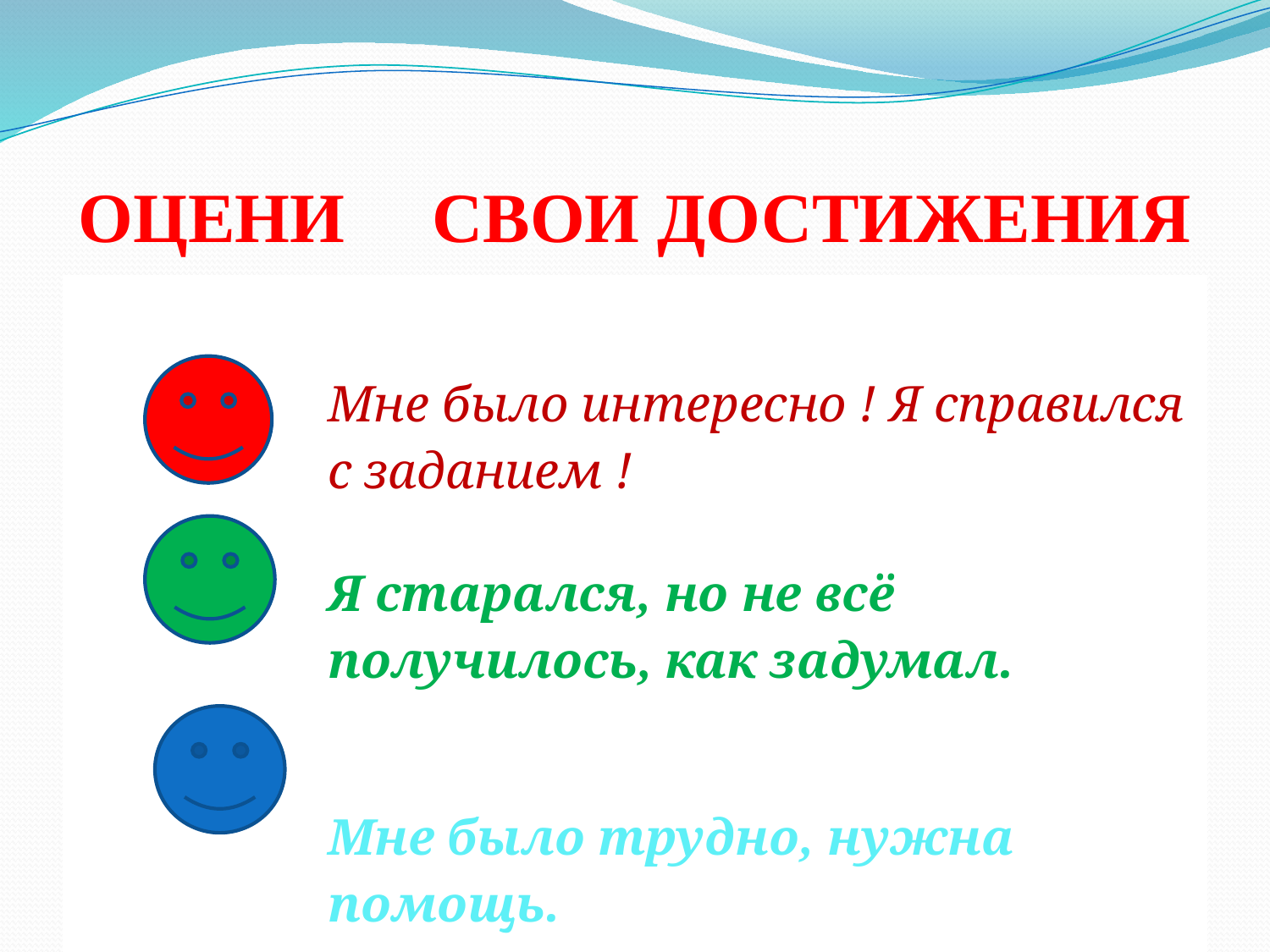

# ОЦЕНИ     СВОИ ДОСТИЖЕНИЯ
|  | Мне было интересно ! Я справился с заданием ! |
| --- | --- |
|  | Я старался, но не всё получилось, как задумал. |
|  | Мне было трудно, нужна помощь. |